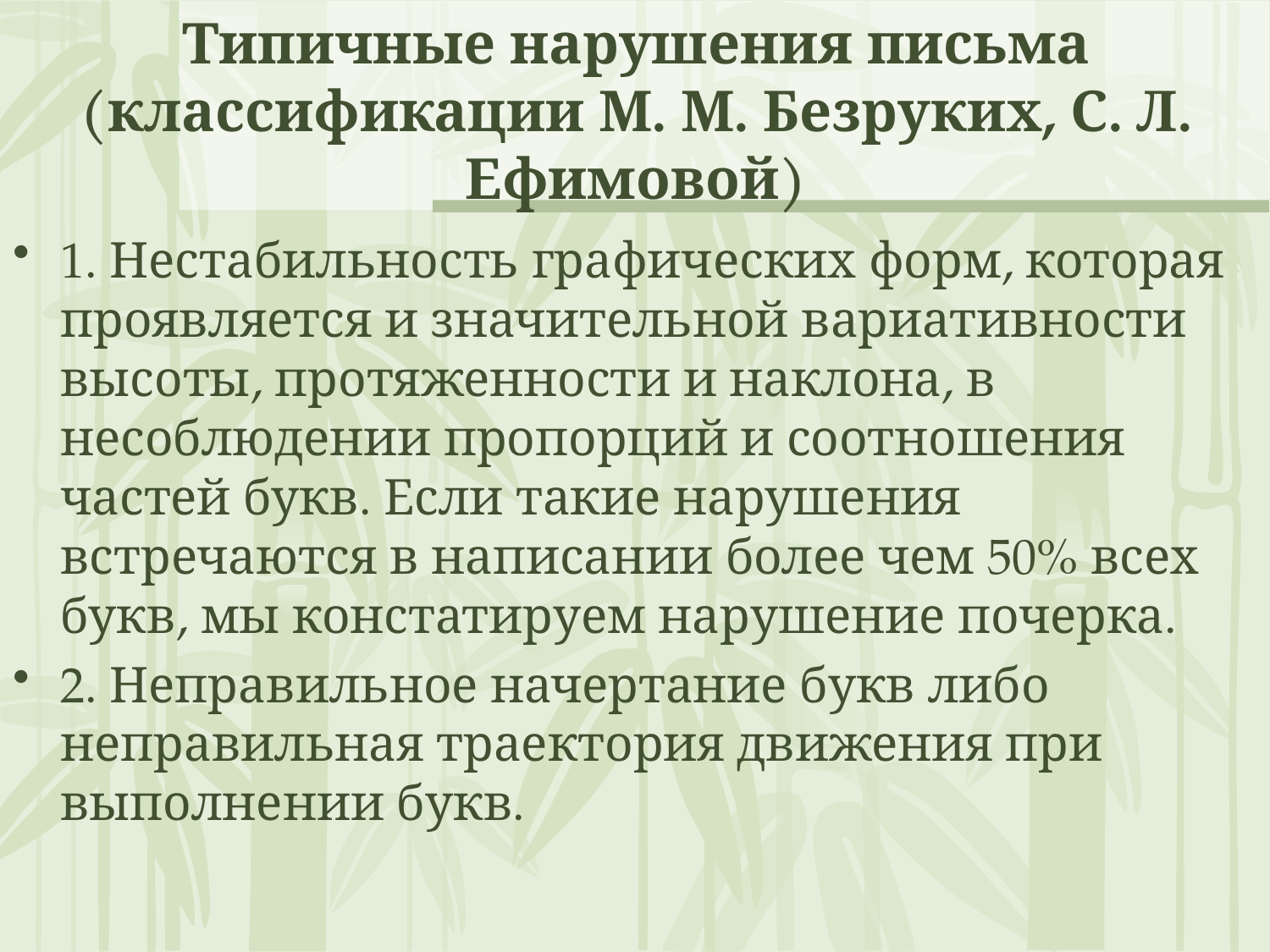

# Типичные нарушения письма (классификации М. М. Безруких, С. Л. Ефимовой)
1. Нестабильность графических форм, которая проявляется и значительной вариативности высоты, протяженности и наклона, в несоблюдении пропорций и соотношения частей букв. Если такие нарушения встречаются в написании более чем 50% всех букв, мы констатируем нарушение почерка.
2. Неправильное начертание букв либо неправильная траектория движения при выполнении букв.